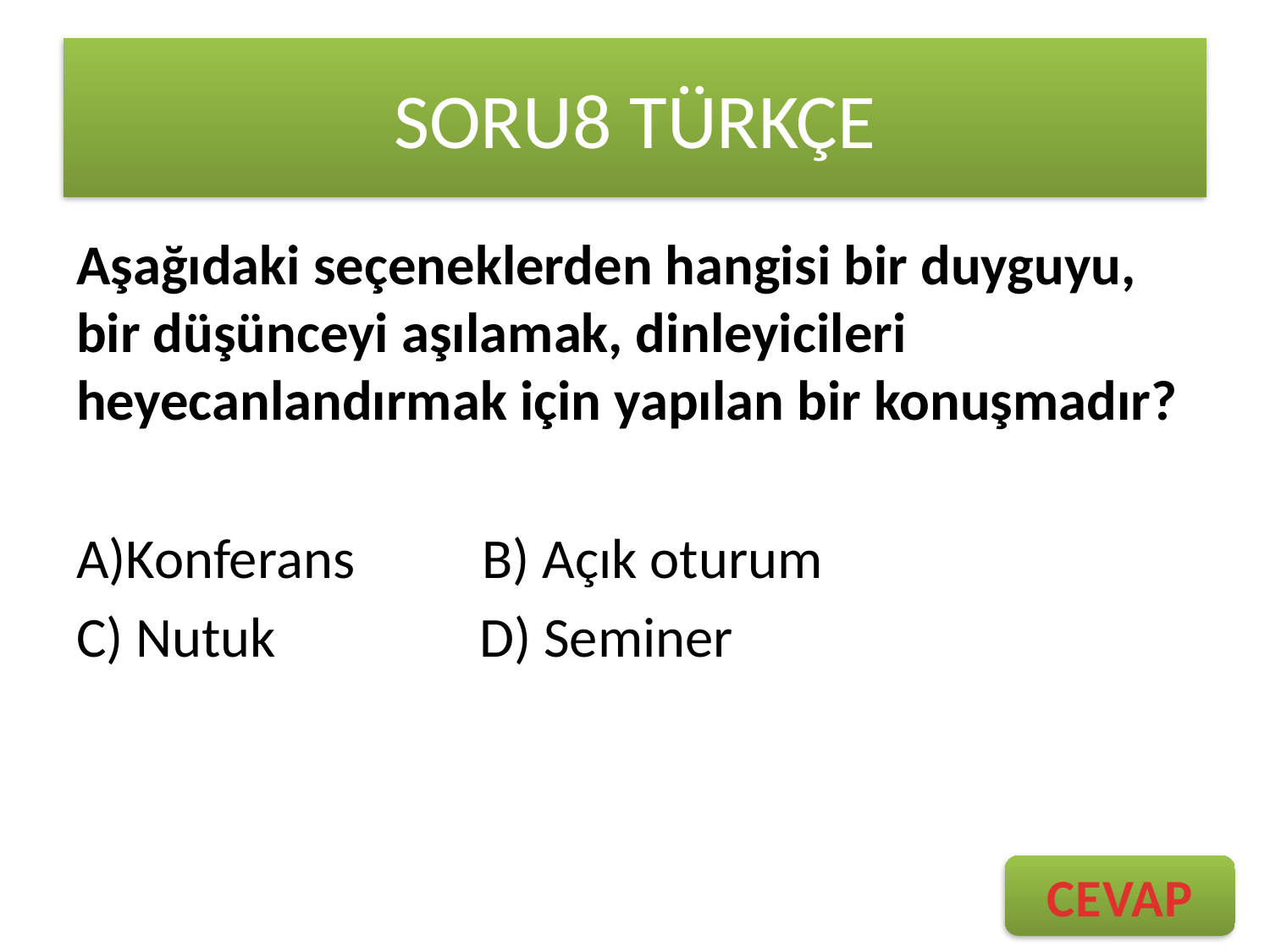

# SORU8 TÜRKÇE
Aşağıdaki seçeneklerden hangisi bir duyguyu, bir düşünceyi aşılamak, dinleyicileri heyecanlandırmak için yapılan bir konuşmadır?

A)Konferans          B) Açık oturum
C) Nutuk                D) Seminer
CEVAP